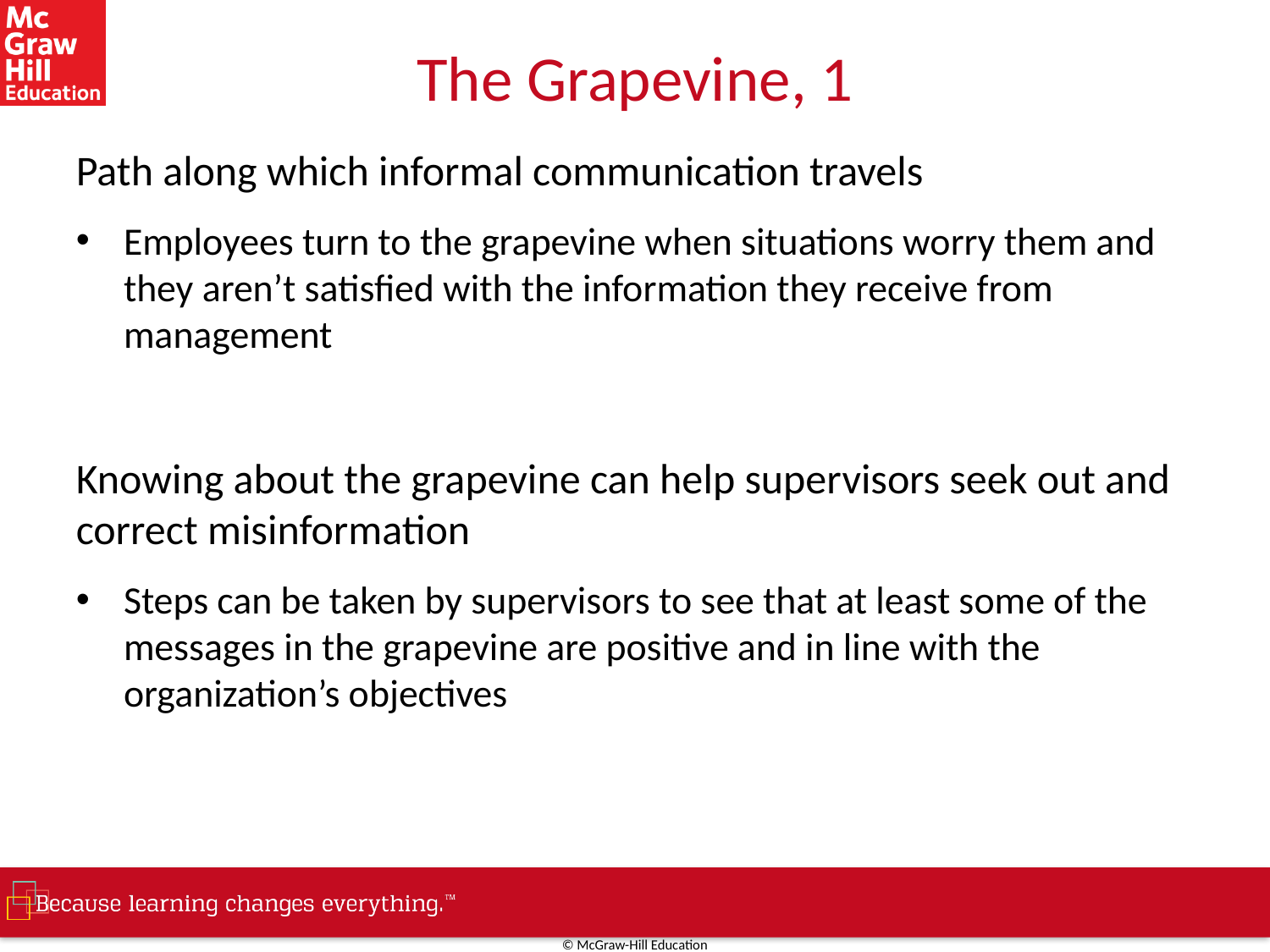

# The Grapevine, 1
Path along which informal communication travels
Employees turn to the grapevine when situations worry them and they aren’t satisfied with the information they receive from management

Knowing about the grapevine can help supervisors seek out and correct misinformation
Steps can be taken by supervisors to see that at least some of the messages in the grapevine are positive and in line with the organization’s objectives